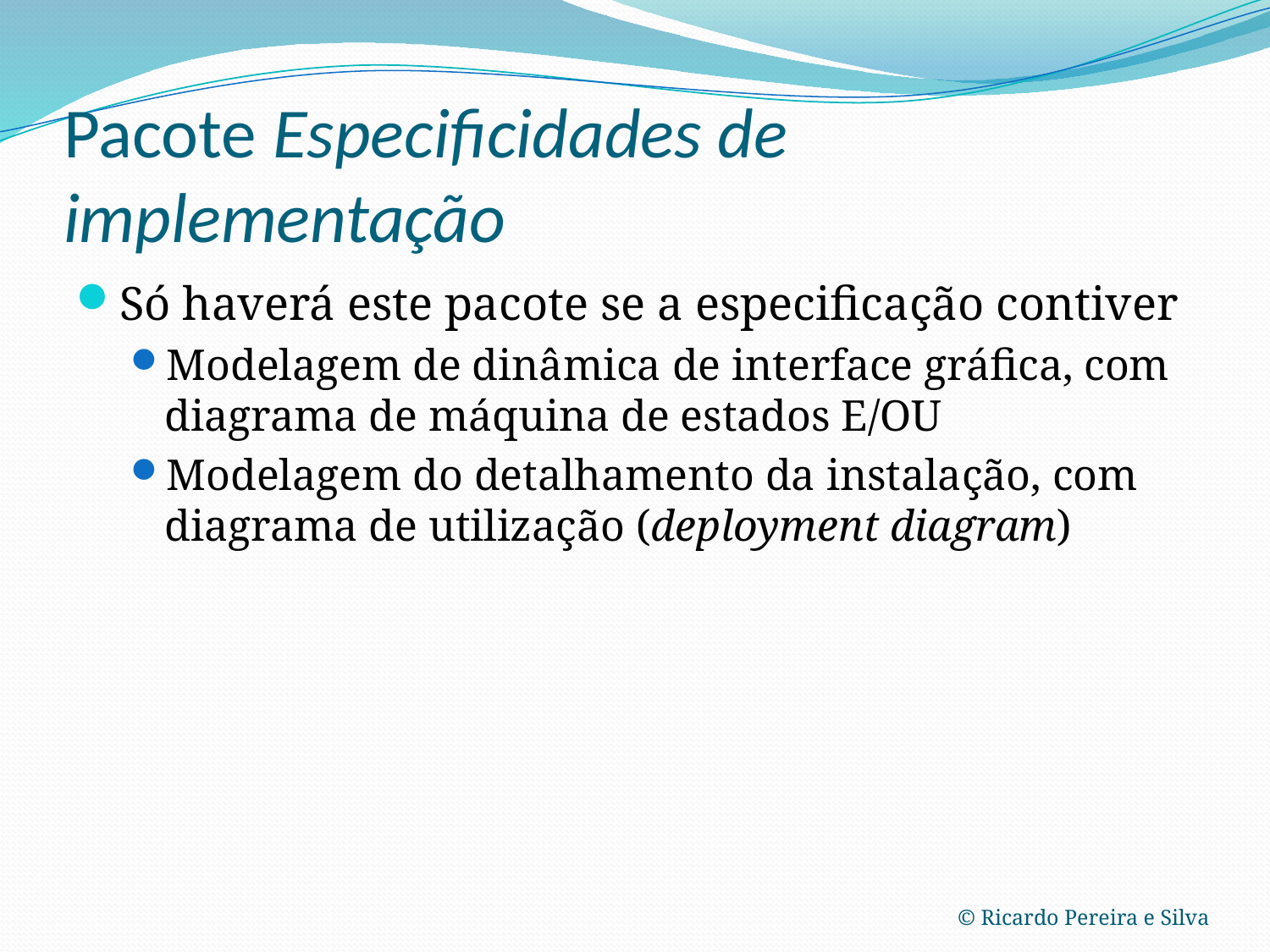

# Pacote Especificidades de implementação
Só haverá este pacote se a especificação contiver
Modelagem de dinâmica de interface gráfica, com diagrama de máquina de estados E/OU
Modelagem do detalhamento da instalação, com diagrama de utilização (deployment diagram)
© Ricardo Pereira e Silva